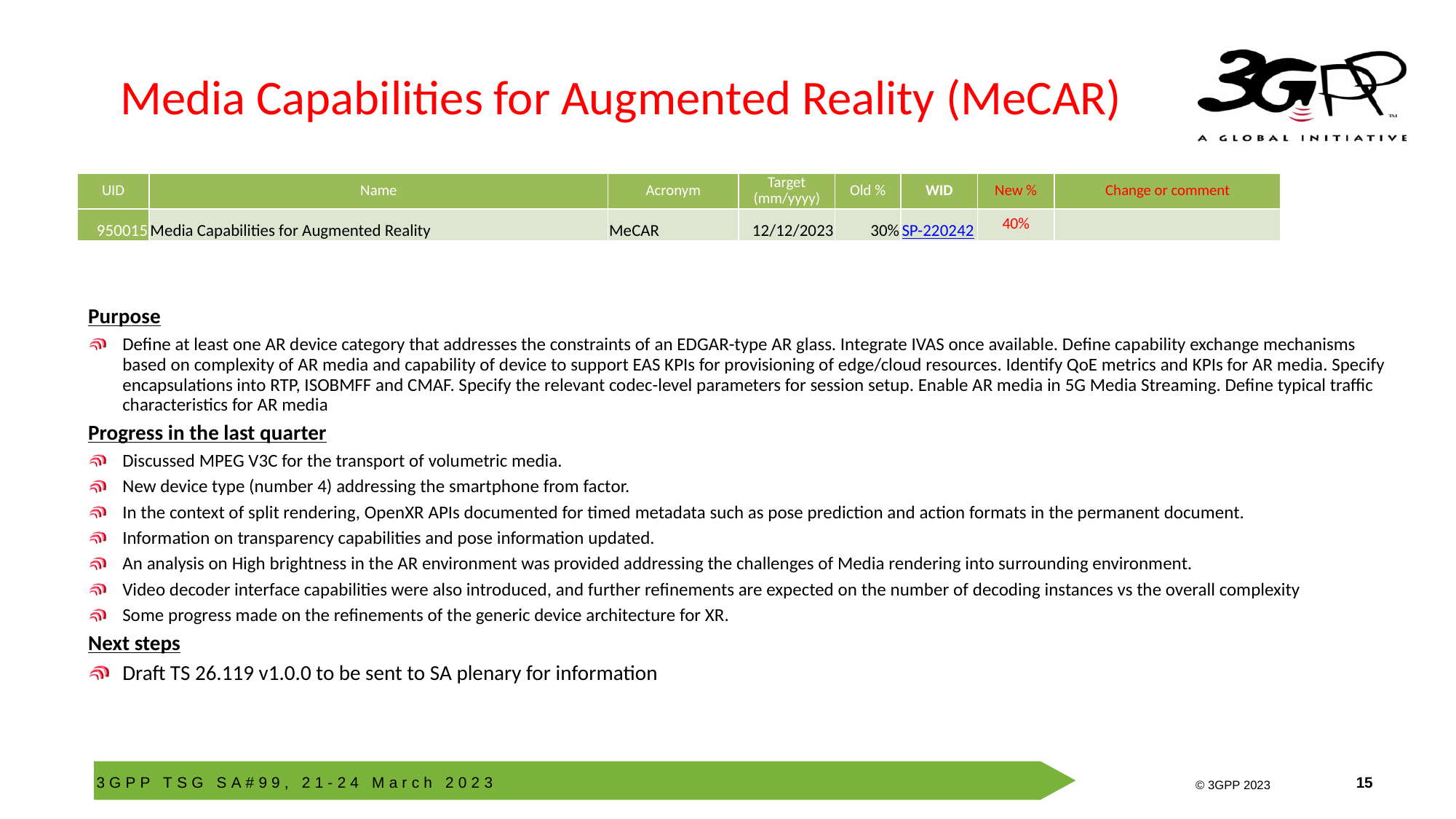

# Media Capabilities for Augmented Reality (MeCAR)
| UID | Name | Acronym | Target (mm/yyyy) | Old % | WID | New % | Change or comment |
| --- | --- | --- | --- | --- | --- | --- | --- |
| 950015 | Media Capabilities for Augmented Reality | MeCAR | 12/12/2023 | 30% | SP-220242 | 40% |  |
Purpose
Define at least one AR device category that addresses the constraints of an EDGAR-type AR glass. Integrate IVAS once available. Define capability exchange mechanisms based on complexity of AR media and capability of device to support EAS KPIs for provisioning of edge/cloud resources. Identify QoE metrics and KPIs for AR media. Specify encapsulations into RTP, ISOBMFF and CMAF. Specify the relevant codec-level parameters for session setup. Enable AR media in 5G Media Streaming. Define typical traffic characteristics for AR media
Progress in the last quarter
Discussed MPEG V3C for the transport of volumetric media.
New device type (number 4) addressing the smartphone from factor.
In the context of split rendering, OpenXR APIs documented for timed metadata such as pose prediction and action formats in the permanent document.
Information on transparency capabilities and pose information updated.
An analysis on High brightness in the AR environment was provided addressing the challenges of Media rendering into surrounding environment.
Video decoder interface capabilities were also introduced, and further refinements are expected on the number of decoding instances vs the overall complexity
Some progress made on the refinements of the generic device architecture for XR.
Next steps
Draft TS 26.119 v1.0.0 to be sent to SA plenary for information